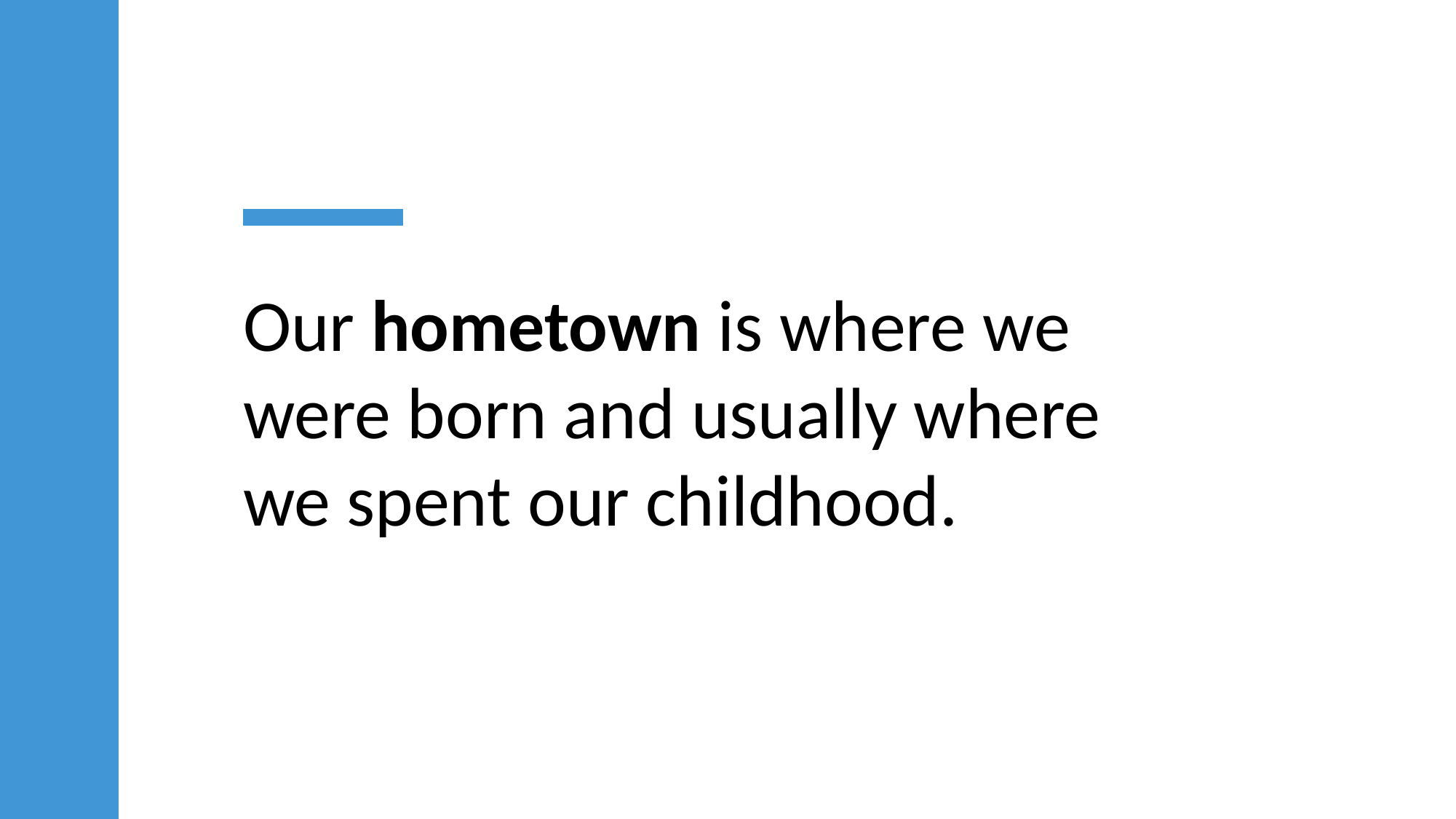

# Our hometown is where we were born and usually where we spent our childhood.